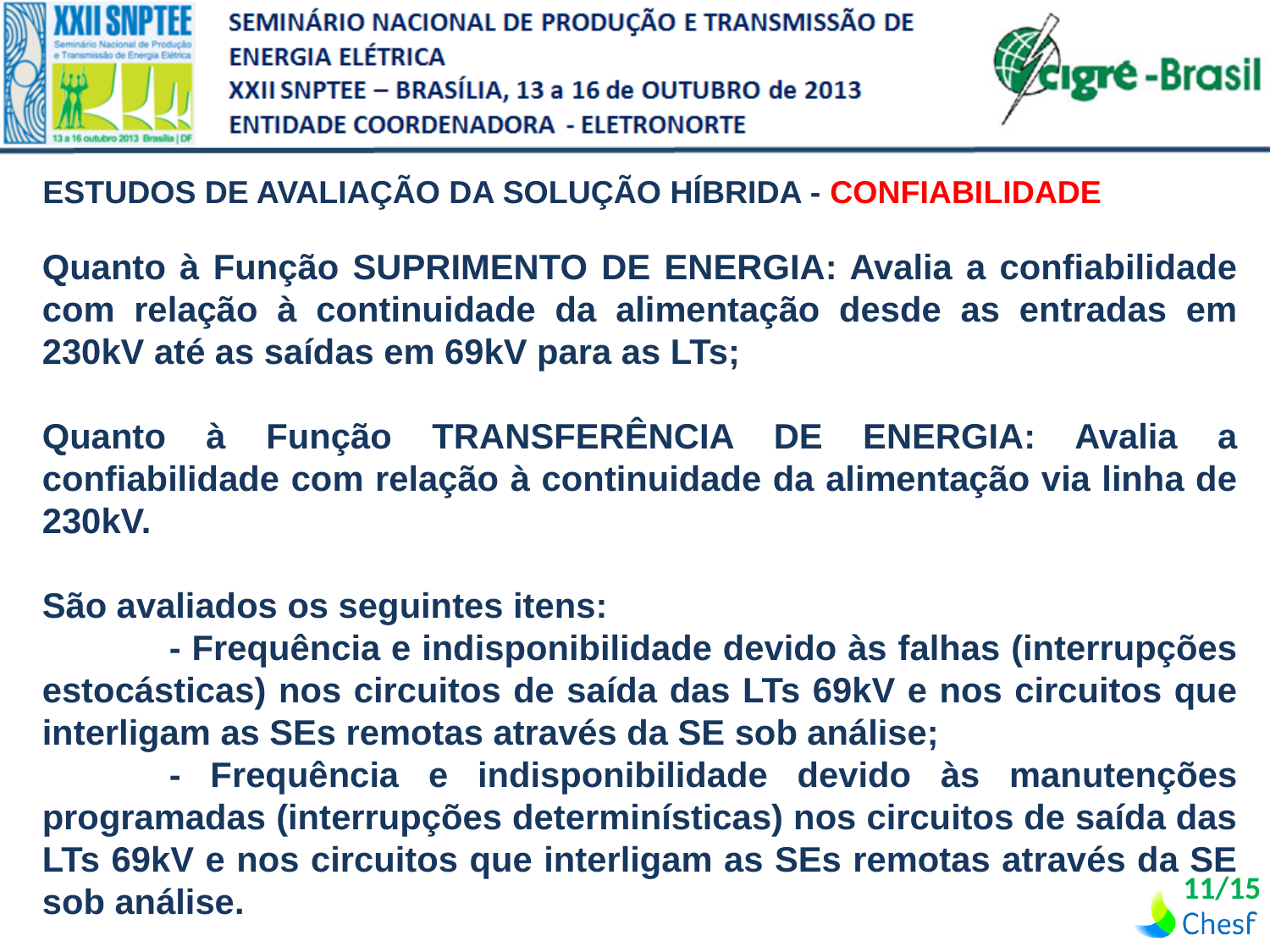

| Estudos de Avaliação da Solução Híbrida - CONFIABILIDADE |
| --- |
Quanto à Função SUPRIMENTO DE ENERGIA: Avalia a confiabilidade com relação à continuidade da alimentação desde as entradas em 230kV até as saídas em 69kV para as LTs;

Quanto à Função TRANSFERÊNCIA DE ENERGIA: Avalia a confiabilidade com relação à continuidade da alimentação via linha de 230kV.

São avaliados os seguintes itens:
	- Frequência e indisponibilidade devido às falhas (interrupções estocásticas) nos circuitos de saída das LTs 69kV e nos circuitos que interligam as SEs remotas através da SE sob análise;
	- Frequência e indisponibilidade devido às manutenções programadas (interrupções determinísticas) nos circuitos de saída das LTs 69kV e nos circuitos que interligam as SEs remotas através da SE sob análise.

11/15